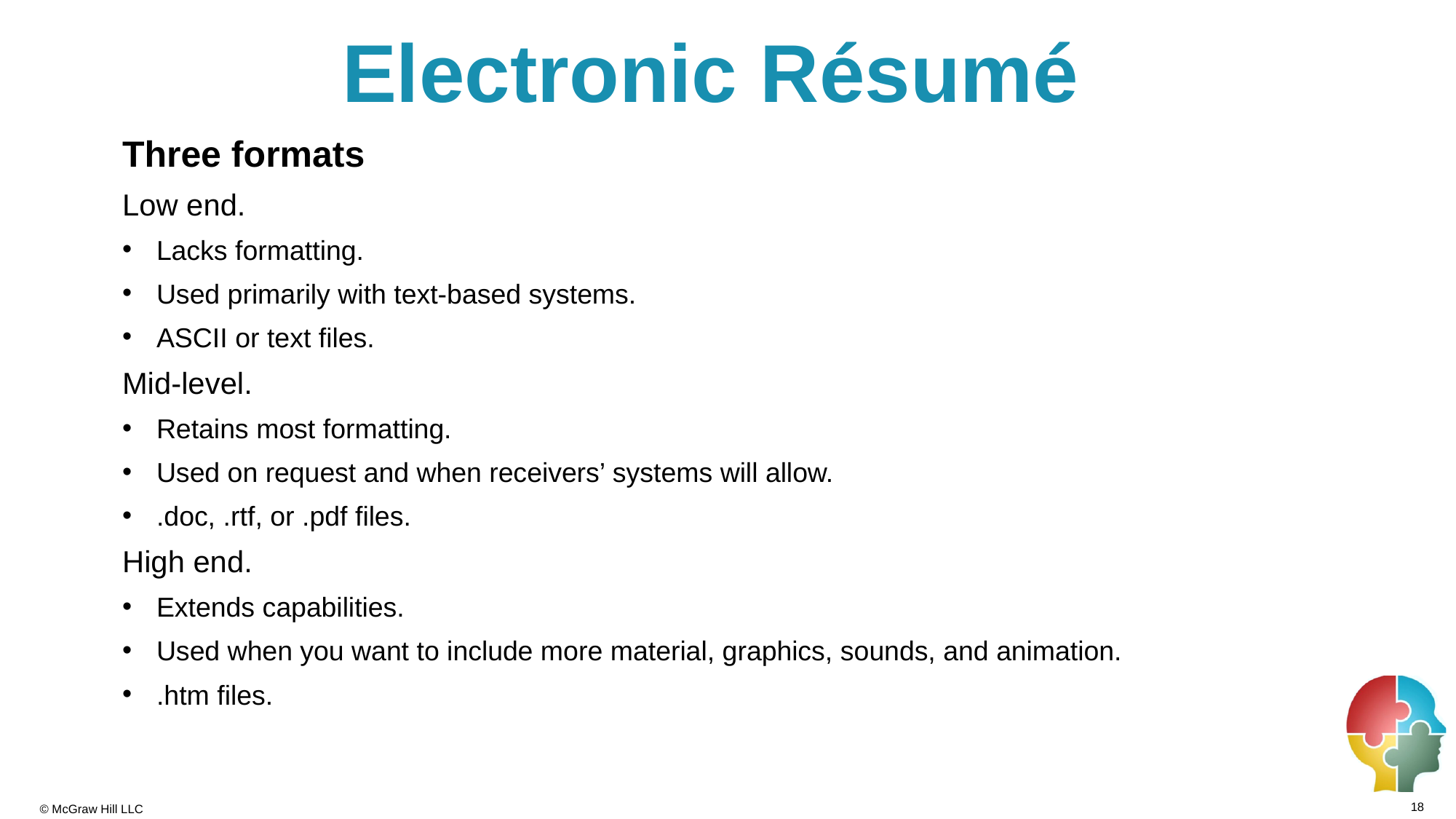

# Electronic Résumé
Three formats
Low end.
Lacks formatting.
Used primarily with text-based systems.
ASCII or text files.
Mid-level.
Retains most formatting.
Used on request and when receivers’ systems will allow.
.doc, .rtf, or .pdf files.
High end.
Extends capabilities.
Used when you want to include more material, graphics, sounds, and animation.
.htm files.
18